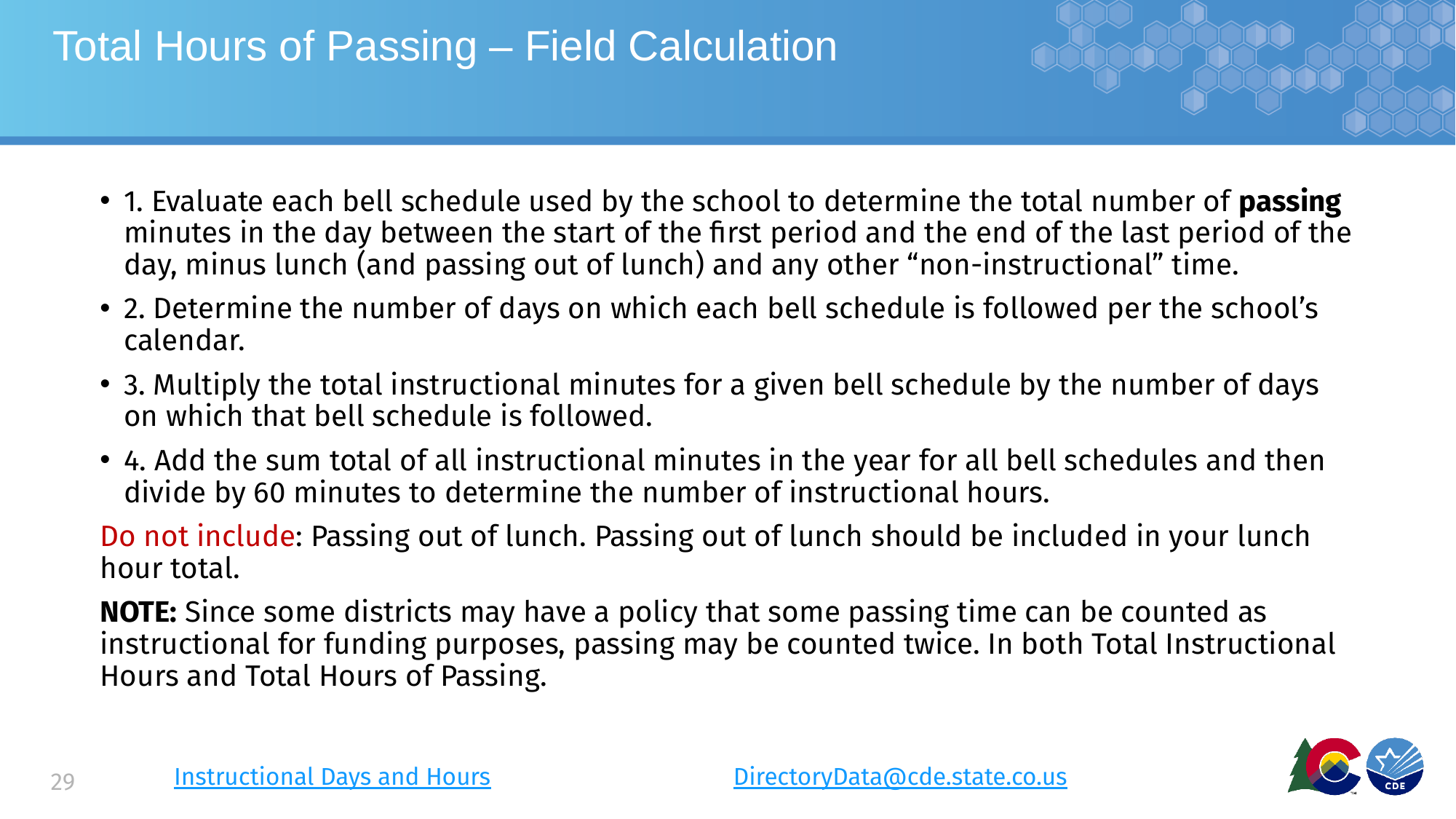

# Total Hours of Passing – Field Calculation
1. Evaluate each bell schedule used by the school to determine the total number of passing minutes in the day between the start of the first period and the end of the last period of the day, minus lunch (and passing out of lunch) and any other “non-instructional” time.
2. Determine the number of days on which each bell schedule is followed per the school’s calendar.
3. Multiply the total instructional minutes for a given bell schedule by the number of days on which that bell schedule is followed.
4. Add the sum total of all instructional minutes in the year for all bell schedules and then divide by 60 minutes to determine the number of instructional hours.
Do not include: Passing out of lunch. Passing out of lunch should be included in your lunch hour total.
NOTE: Since some districts may have a policy that some passing time can be counted as instructional for funding purposes, passing may be counted twice. In both Total Instructional Hours and Total Hours of Passing.

Instructional Days and Hours
DirectoryData@cde.state.co.us
29